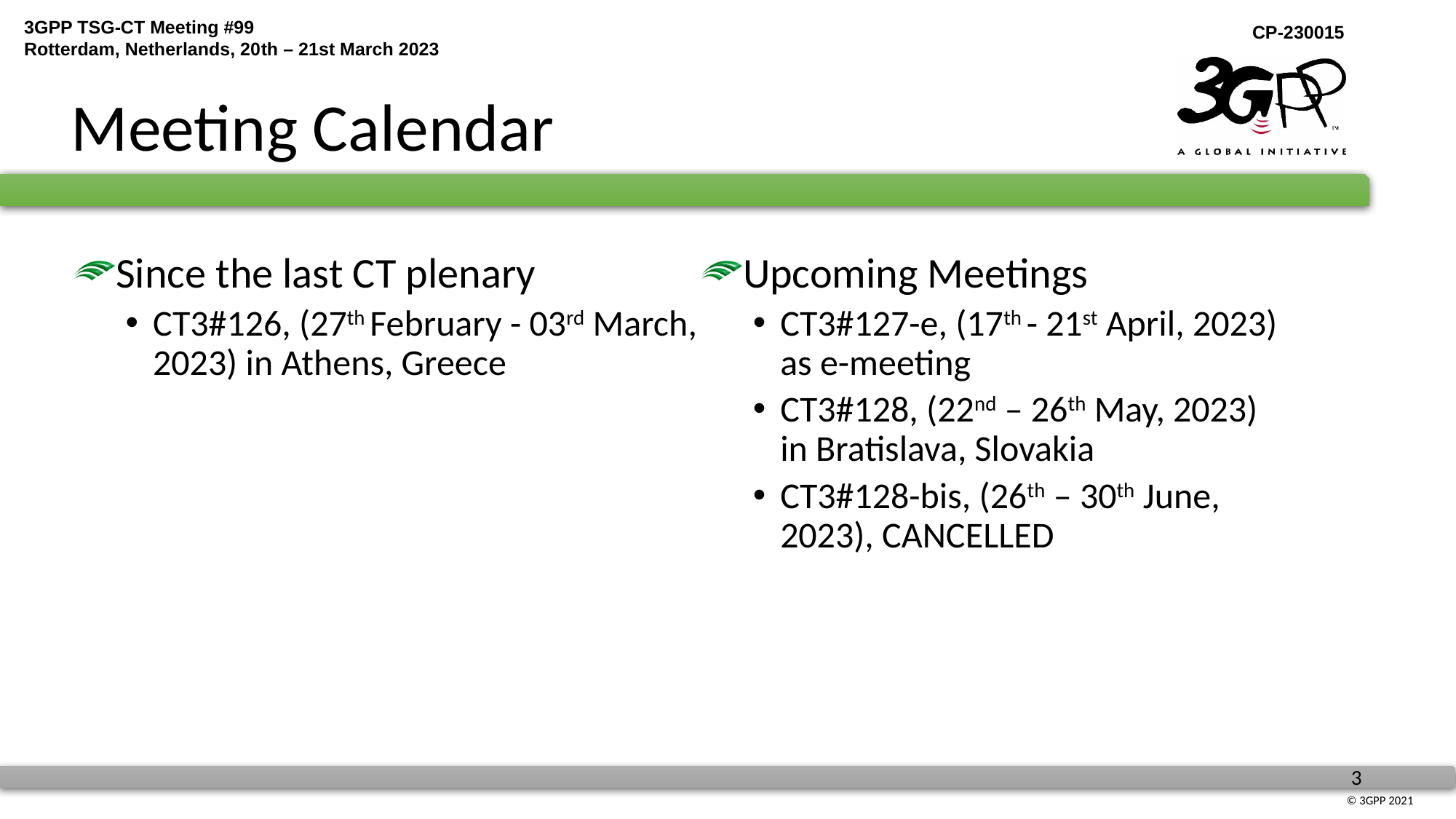

# Meeting Calendar
Since the last CT plenary
CT3#126, (27th February - 03rd March, 2023) in Athens, Greece

Upcoming Meetings
CT3#127-e, (17th - 21st April, 2023) as e-meeting
CT3#128, (22nd – 26th May, 2023) in Bratislava, Slovakia
CT3#128-bis, (26th – 30th June, 2023), CANCELLED